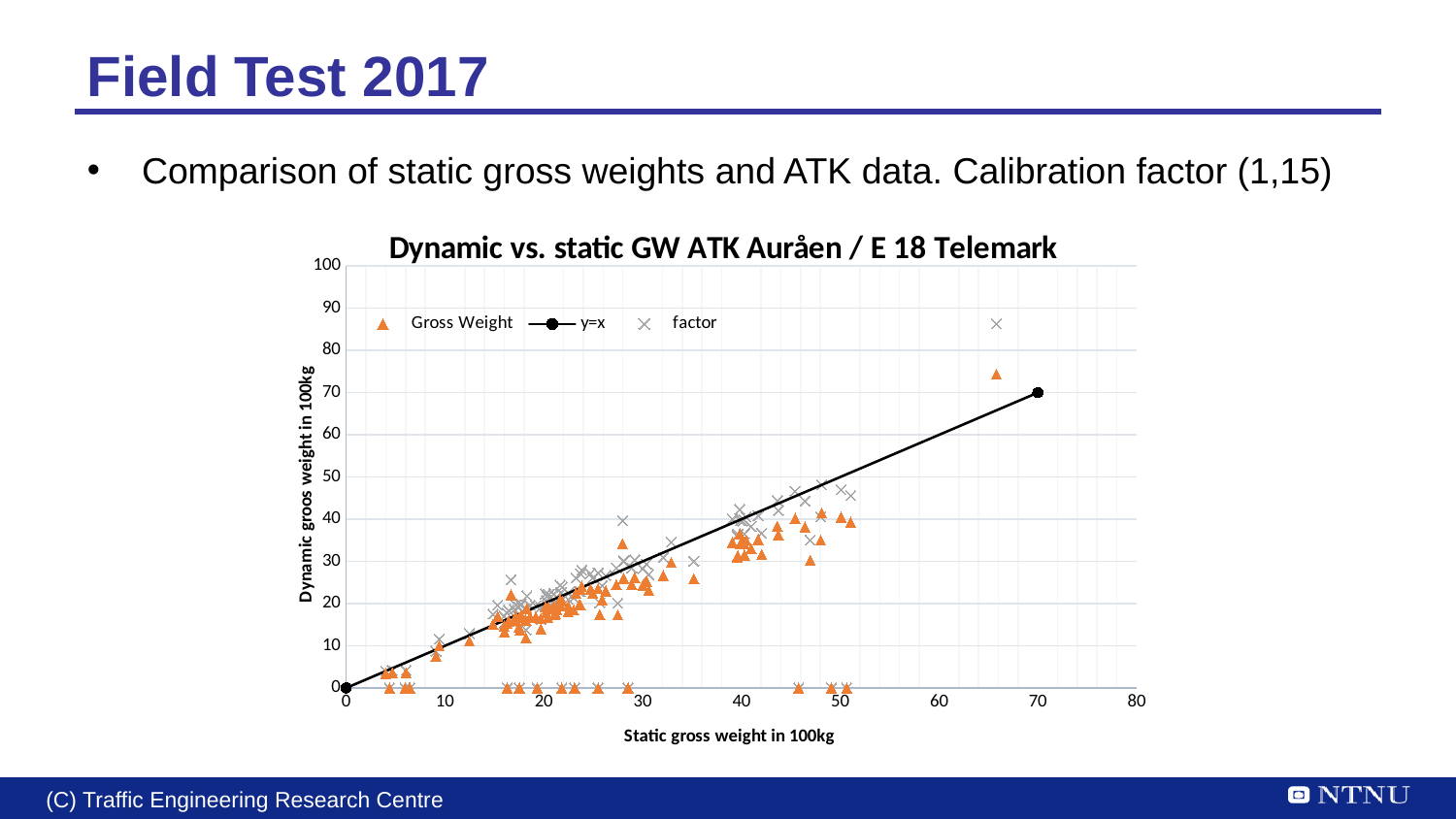

# Field Test 2017
Comparison of static gross weights and ATK data. Calibration factor (1,15)

### Chart: Dynamic vs. static GW ATK Auråen / E 18 Telemark

| Category |  |  |  |
|---|---|---|---|